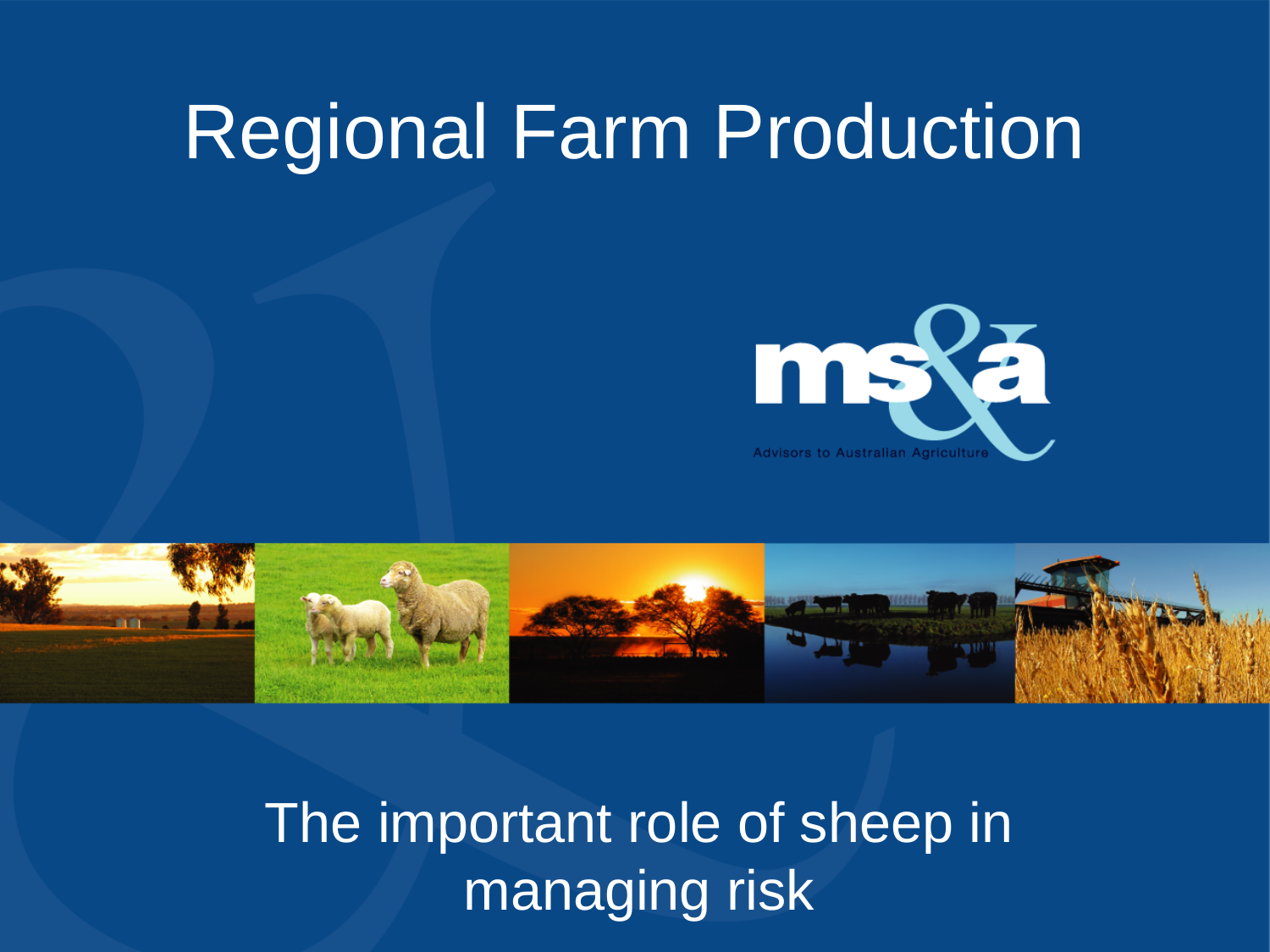

# Regional Farm Production

The important role of sheep in managing risk